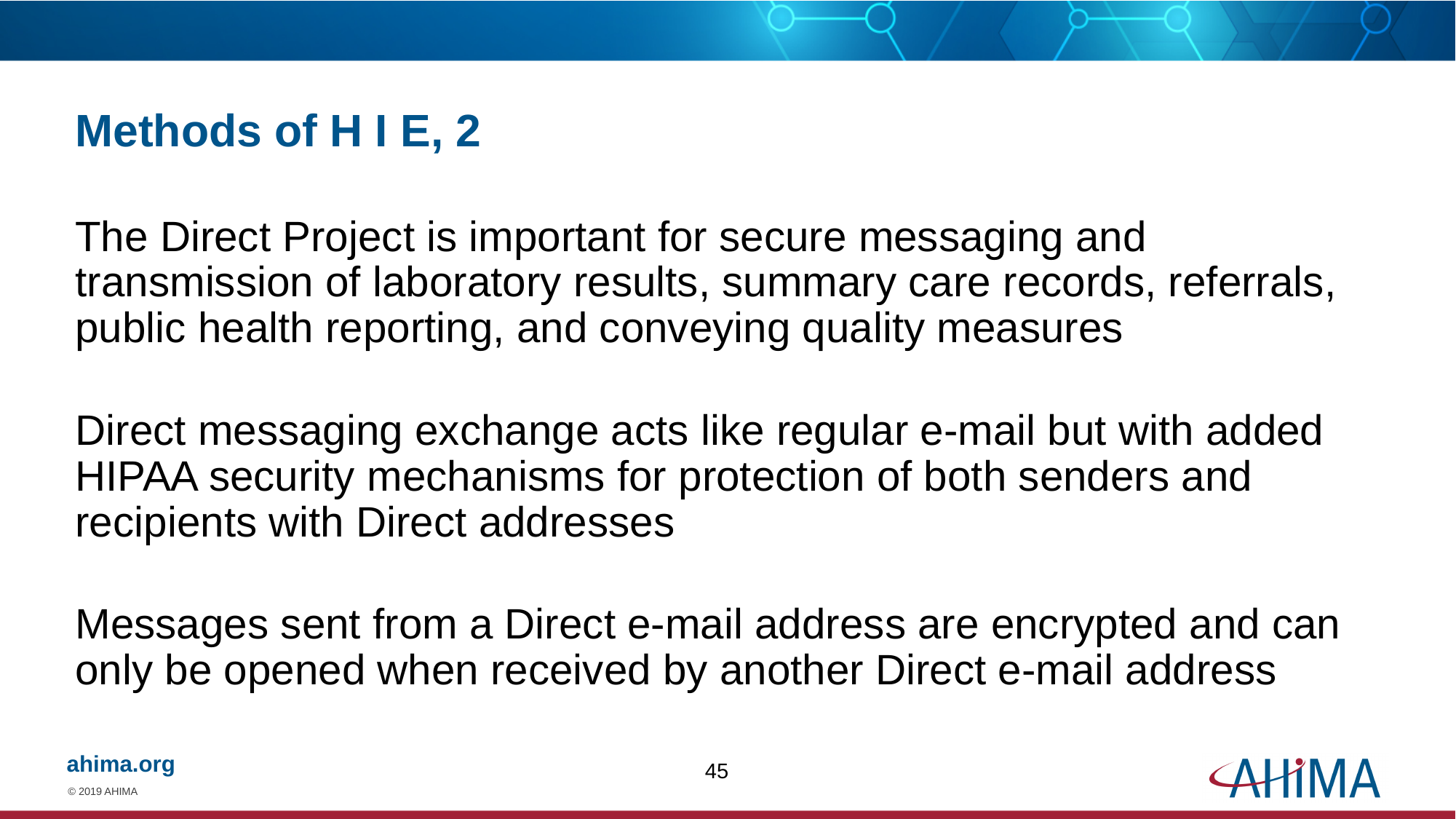

# Methods of H I E, 2
The Direct Project is important for secure messaging and transmission of laboratory results, summary care records, referrals, public health reporting, and conveying quality measures

Direct messaging exchange acts like regular e-mail but with added HIPAA security mechanisms for protection of both senders and recipients with Direct addresses

Messages sent from a Direct e-mail address are encrypted and can only be opened when received by another Direct e-mail address